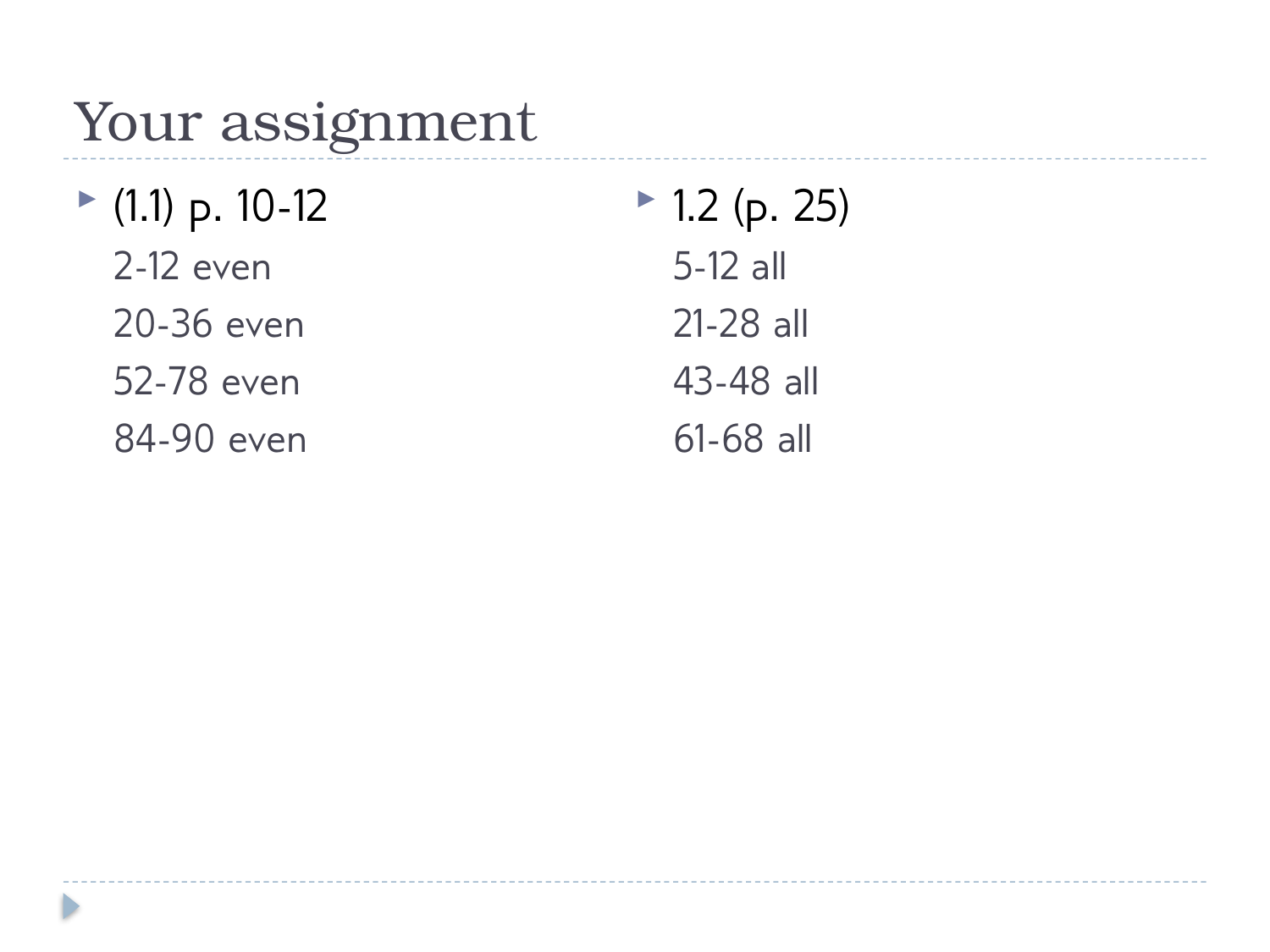

# Your assignment
(1.1) p. 10-12
2-12 even
20-36 even
52-78 even
84-90 even

1.2 (p. 25)
5-12 all
21-28 all
43-48 all
61-68 all